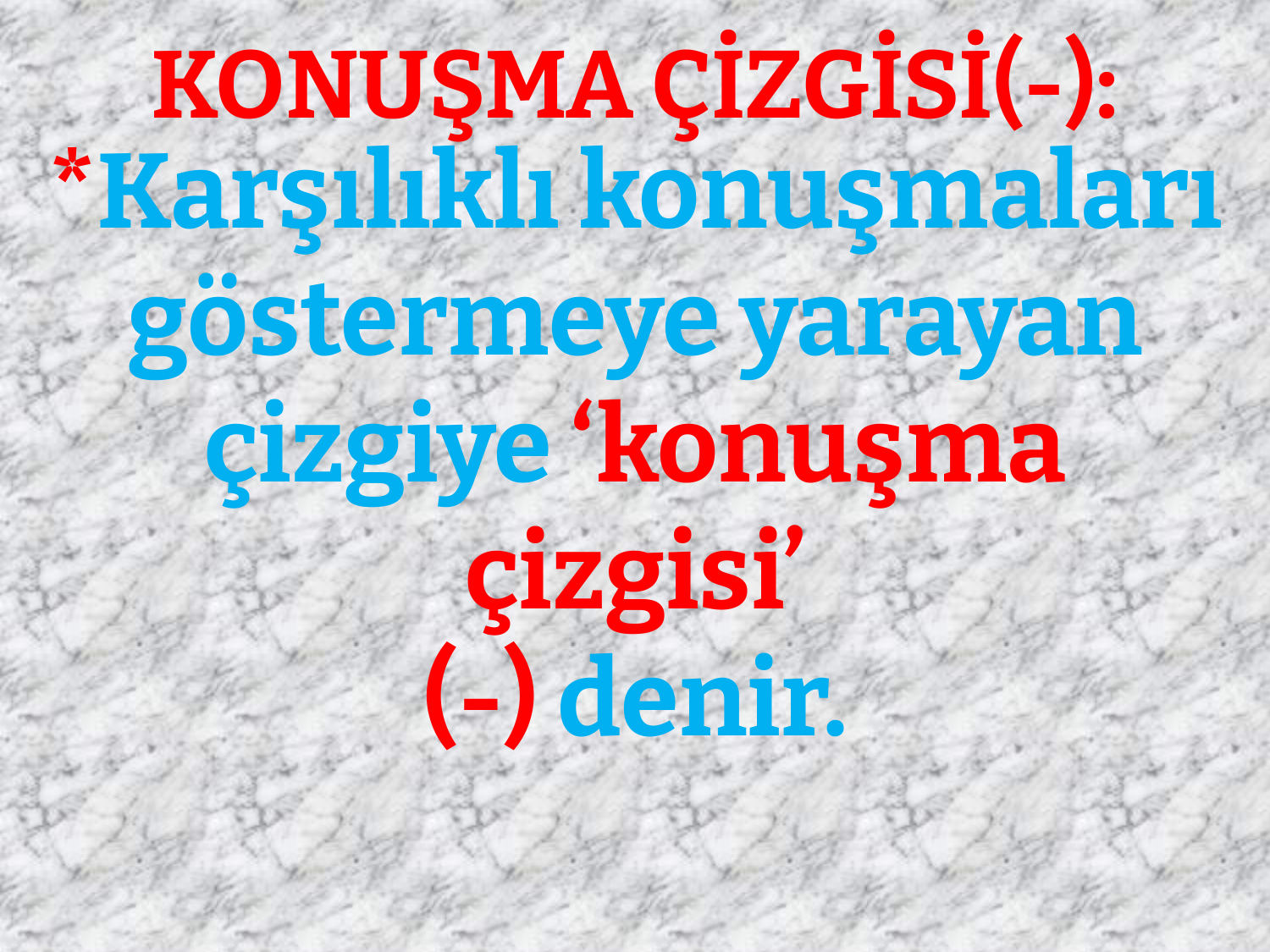

KONUŞMA ÇİZGİSİ(-):
*Karşılıklı konuşmaları göstermeye yarayan çizgiye ‘konuşma çizgisi’
(-) denir.